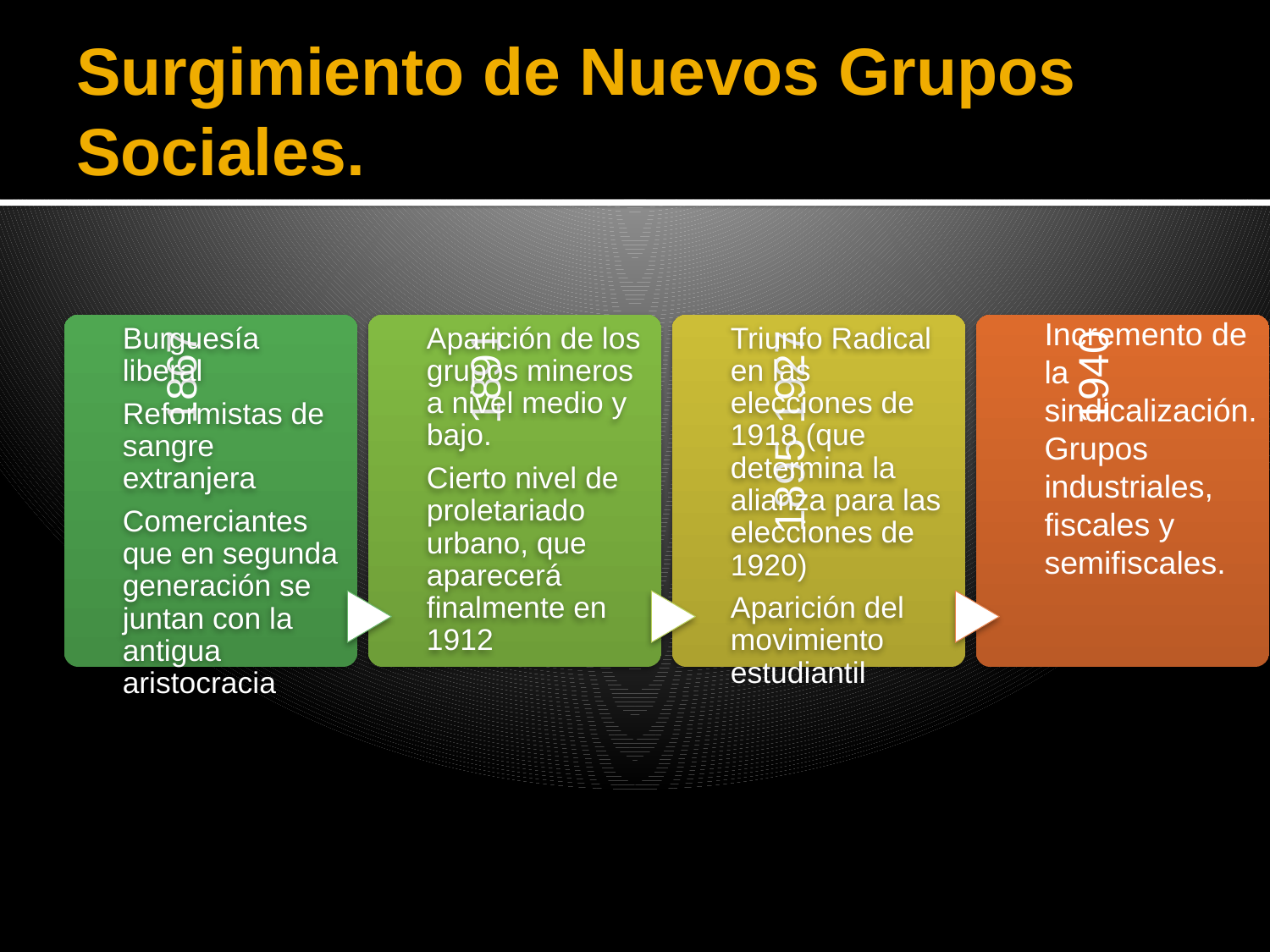

# Surgimiento de Nuevos Grupos Sociales.
1867
Burguesía  liberal
Reformistas de sangre extranjera
Comerciantes que en segunda generación se juntan con la antigua aristocracia
1891
Aparición de los grupos mineros a nivel medio y bajo.
Cierto nivel de proletariado urbano, que aparecerá finalmente en 1912
1895-1927
Triunfo Radical en las elecciones de 1918 (que determina la alianza para las elecciones de 1920)
Aparición del movimiento estudiantil
1940
Incremento de la sindicalización.
Grupos industriales, fiscales y semifiscales.